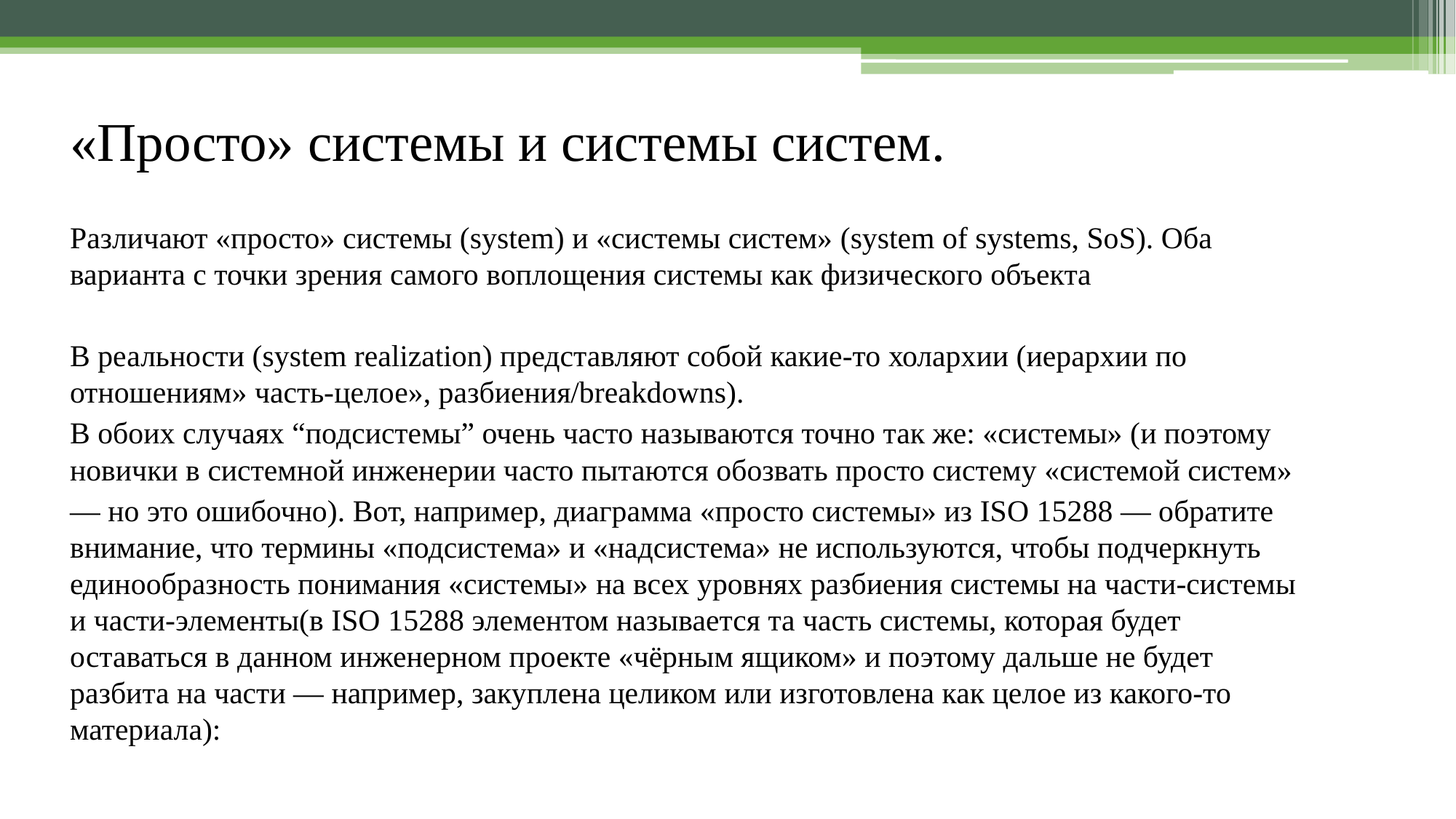

«Просто» системы и системы систем.

Различают «просто» системы (system) и «системы систем» (system of systems, SoS). Оба варианта с точки зрения самого воплощения системы как физического объекта

В реальности (system realization) представляют собой какие-то холархии (иерархии по отношениям» часть-целое», разбиения/breakdowns).
В обоих случаях “подсистемы” очень часто называются точно так же: «системы» (и поэтому новички в системной инженерии часто пытаются обозвать просто систему «системой систем»
— но это ошибочно). Вот, например, диаграмма «просто системы» из ISO 15288 — обратите внимание, что термины «подсистема» и «надсистема» не используются, чтобы подчеркнуть единообразность понимания «системы» на всех уровнях разбиения системы на части-системы и части-элементы(в ISO 15288 элементом называется та часть системы, которая будет оставаться в данном инженерном проекте «чёрным ящиком» и поэтому дальше не будет разбита на части — например, закуплена целиком или изготовлена как целое из какого-то материала):